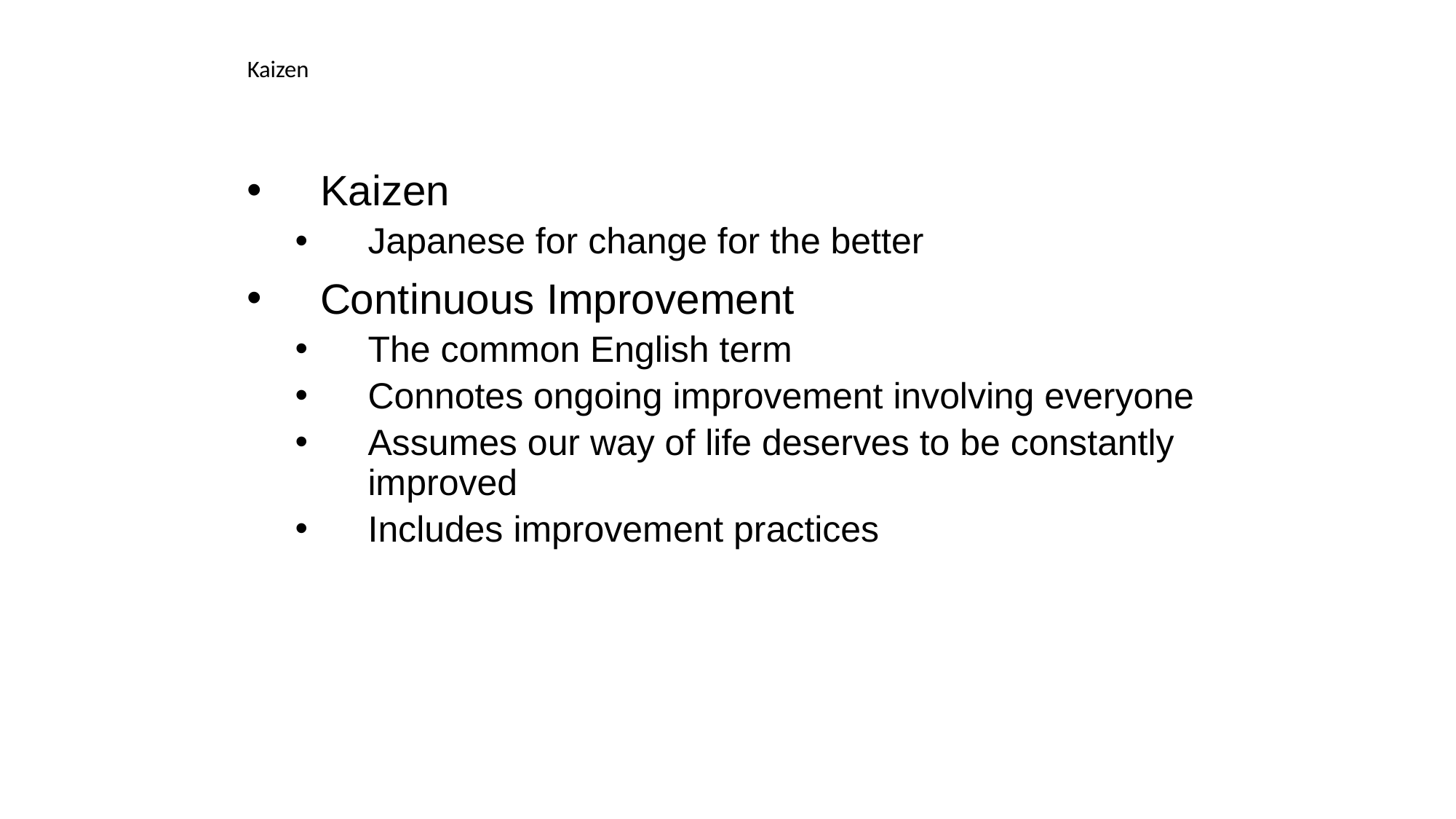

Kaizen
Kaizen
Japanese for change for the better
Continuous Improvement
The common English term
Connotes ongoing improvement involving everyone
Assumes our way of life deserves to be constantly improved
Includes improvement practices